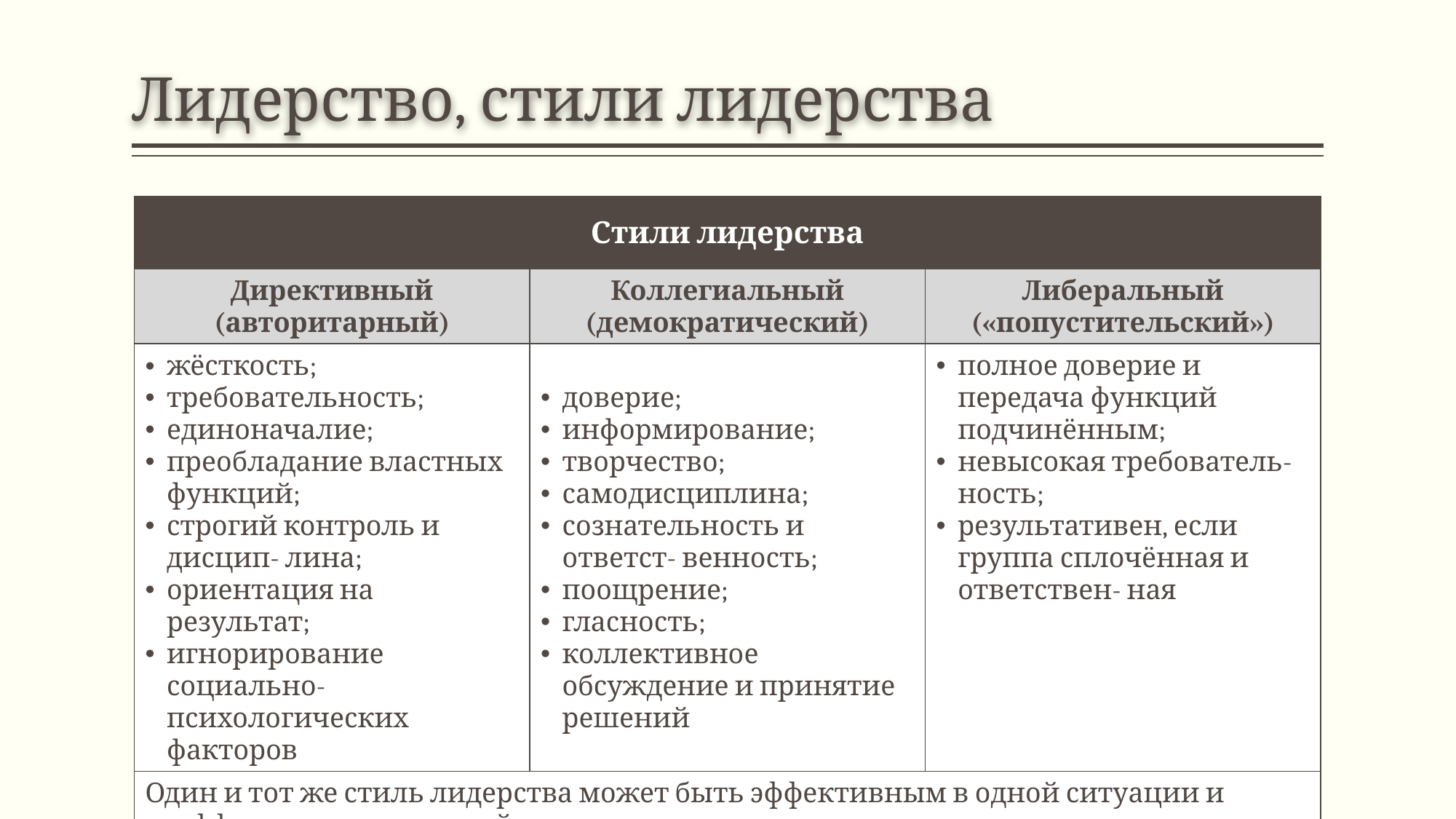

# Лидерство, стили лидерства
| Стили лидерства |  |  |
| --- | --- | --- |
| Директивный (авторитарный) | Коллегиальный (демократический) | Либеральный («попустительский») |
| жёсткость; требовательность; единоначалие; преобладание властных функций; строгий контроль и дисцип- лина; ориентация на результат; игнорирование социально- психологических факторов | доверие; информирование; творчество; самодисциплина; сознательность и ответст- венность; поощрение; гласность; коллективное обсуждение и принятие решений | полное доверие и передача функций подчинённым; невысокая требователь- ность; результативен, если группа сплочённая и ответствен- ная |
| Один и тот же стиль лидерства может быть эффективным в одной ситуации и неэффектив- ным в другой |  |  |